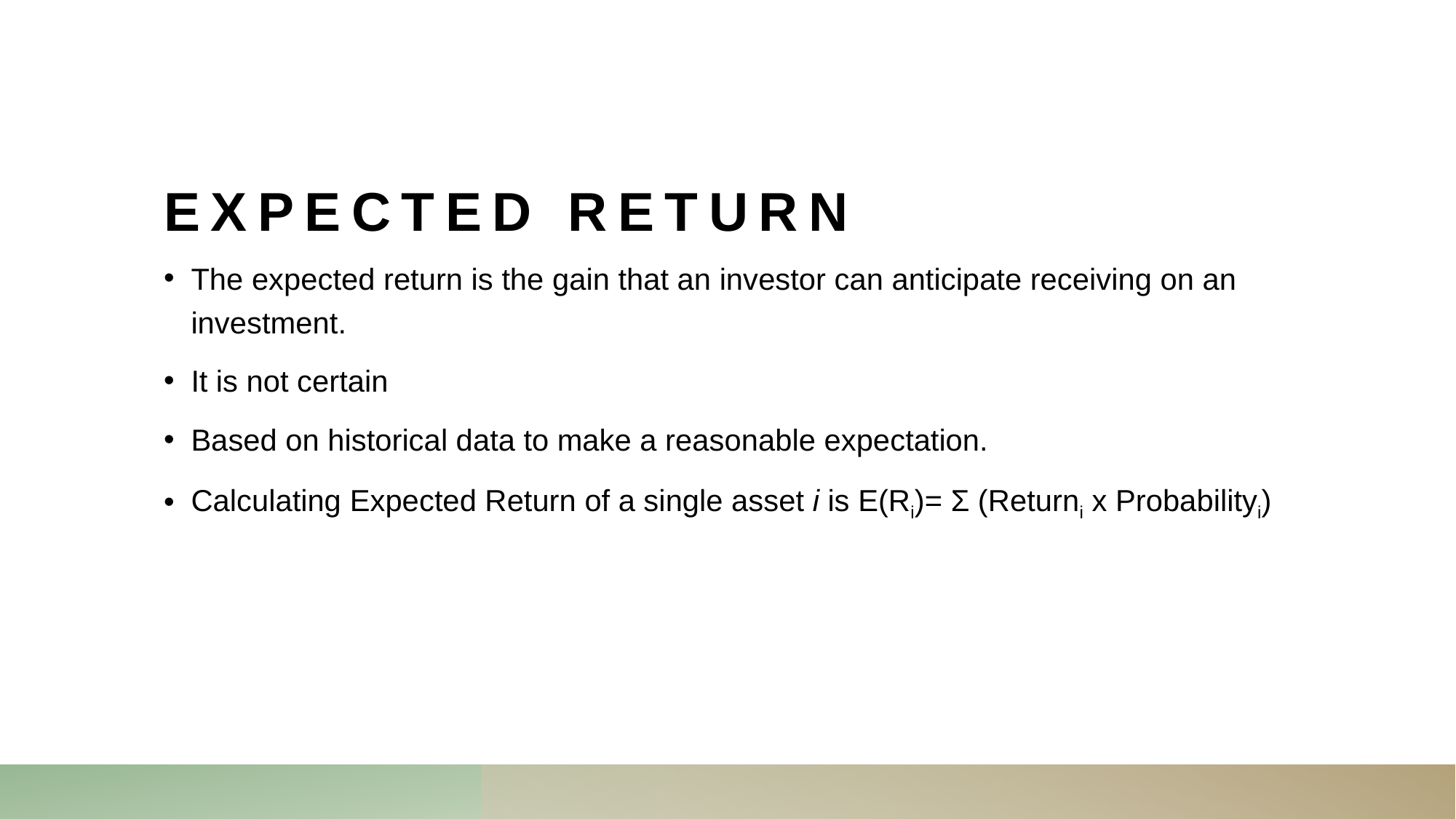

# Expected Return
The expected return is the gain that an investor can anticipate receiving on an investment.
It is not certain
Based on historical data to make a reasonable expectation.
Calculating Expected Return of a single asset i is E(Ri)= Σ (Returni x Probabilityi)